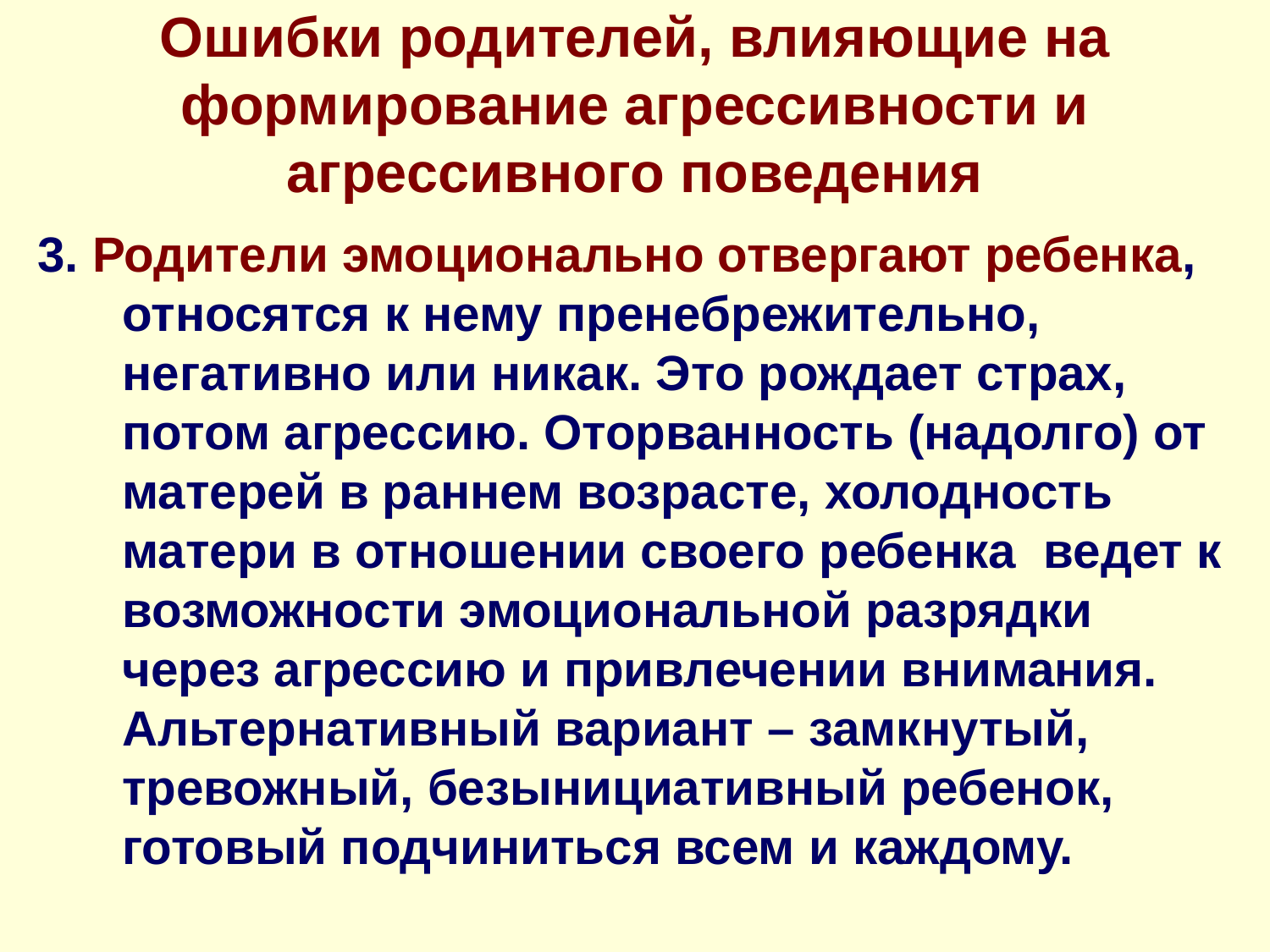

# Ошибки родителей, влияющие на формирование агрессивности и агрессивного поведения
3. Родители эмоционально отвергают ребенка, относятся к нему пренебрежительно, негативно или никак. Это рождает страх, потом агрессию. Оторванность (надолго) от матерей в раннем возрасте, холодность матери в отношении своего ребенка  ведет к возможности эмоциональной разрядки через агрессию и привлечении внимания. Альтернативный вариант – замкнутый, тревожный, безынициативный ребенок, готовый подчиниться всем и каждому.